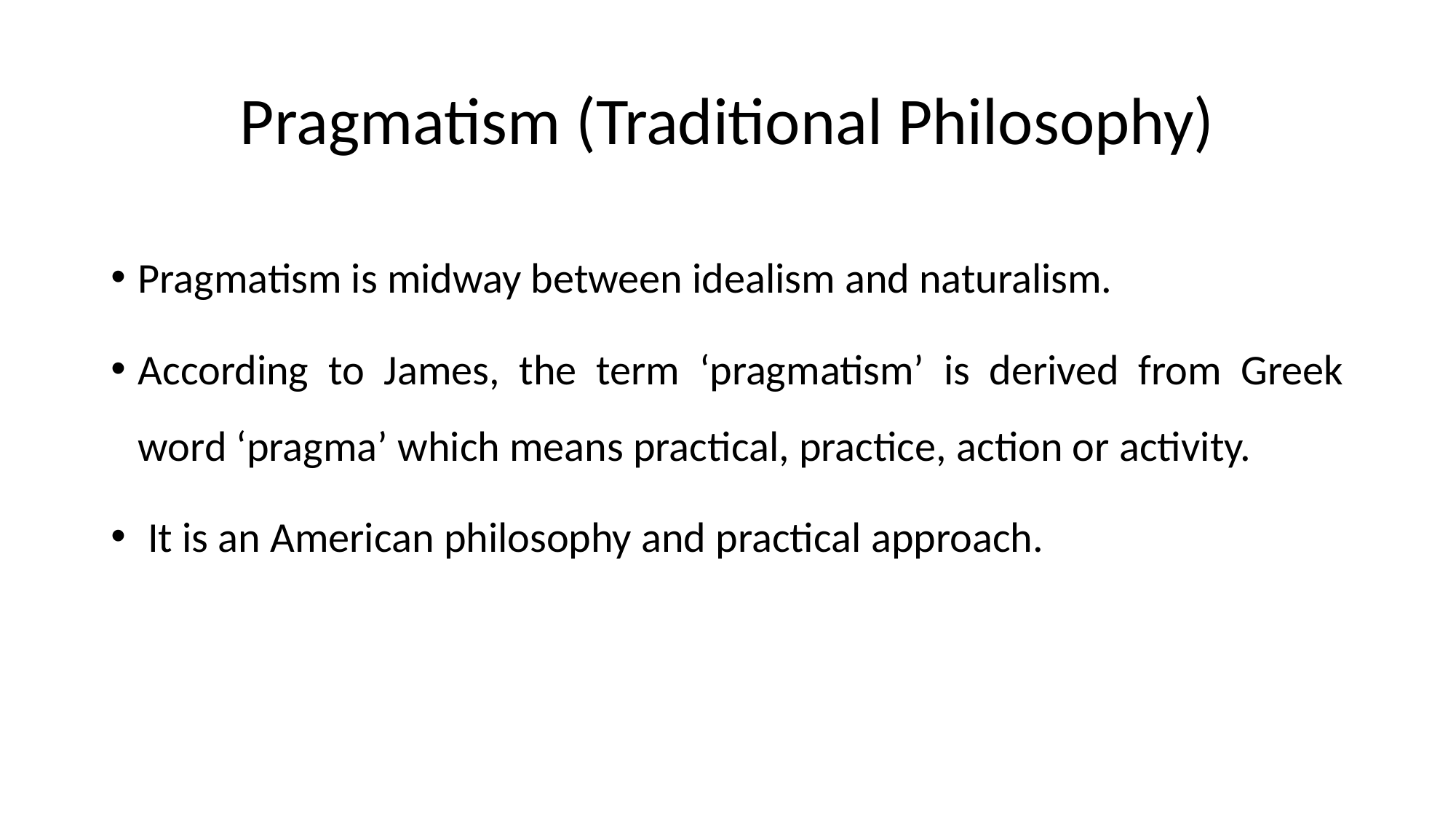

# Pragmatism (Traditional Philosophy)
Pragmatism is midway between idealism and naturalism.
According to James, the term ‘pragmatism’ is derived from Greek word ‘pragma’ which means practical, practice, action or activity.
 It is an American philosophy and practical approach.